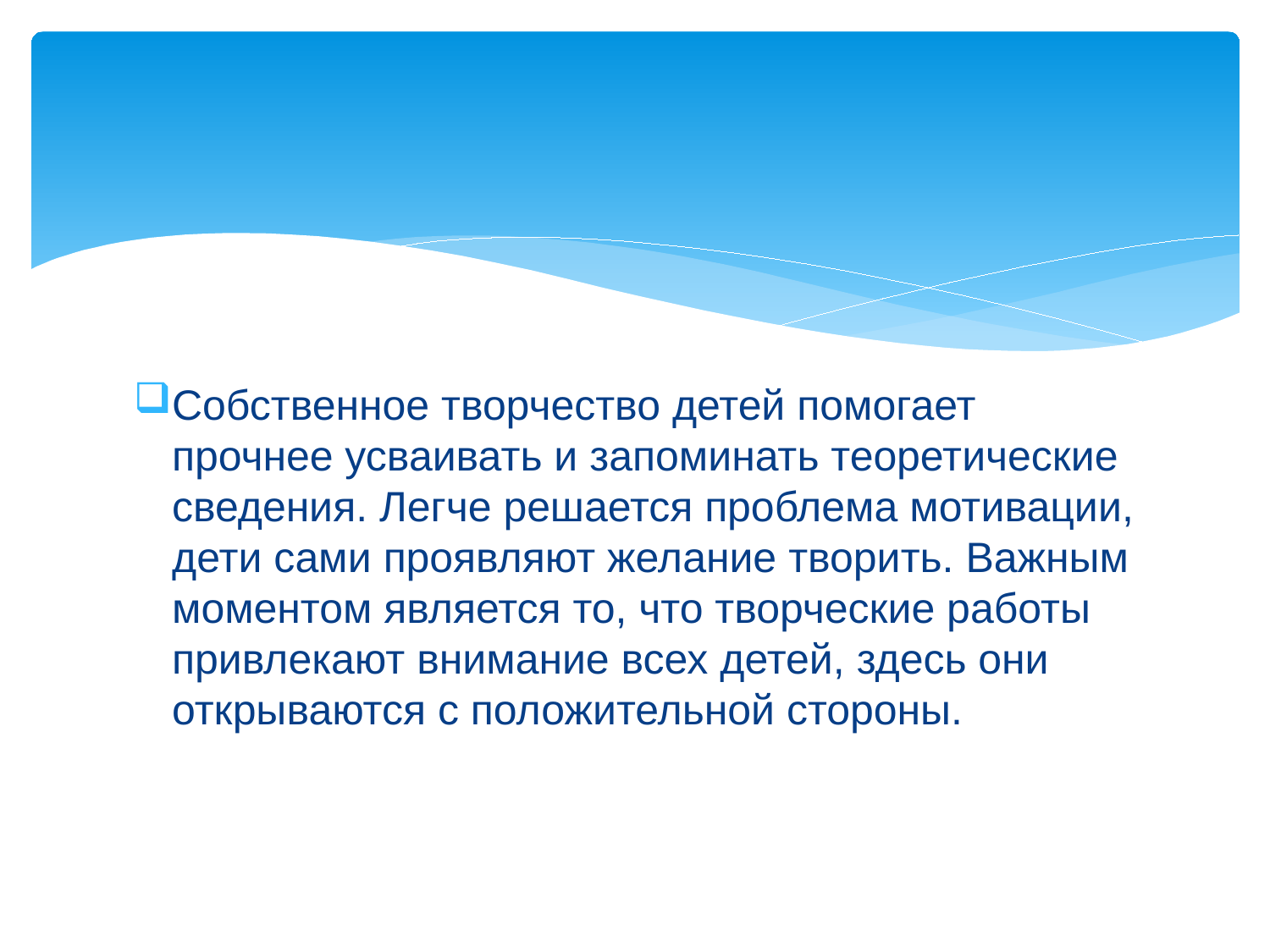

#
Собственное творчество детей помогает прочнее усваивать и запоминать теоретические сведения. Легче решается проблема мотивации, дети сами проявляют желание творить. Важным моментом является то, что творческие работы привлекают внимание всех детей, здесь они открываются с положительной стороны.